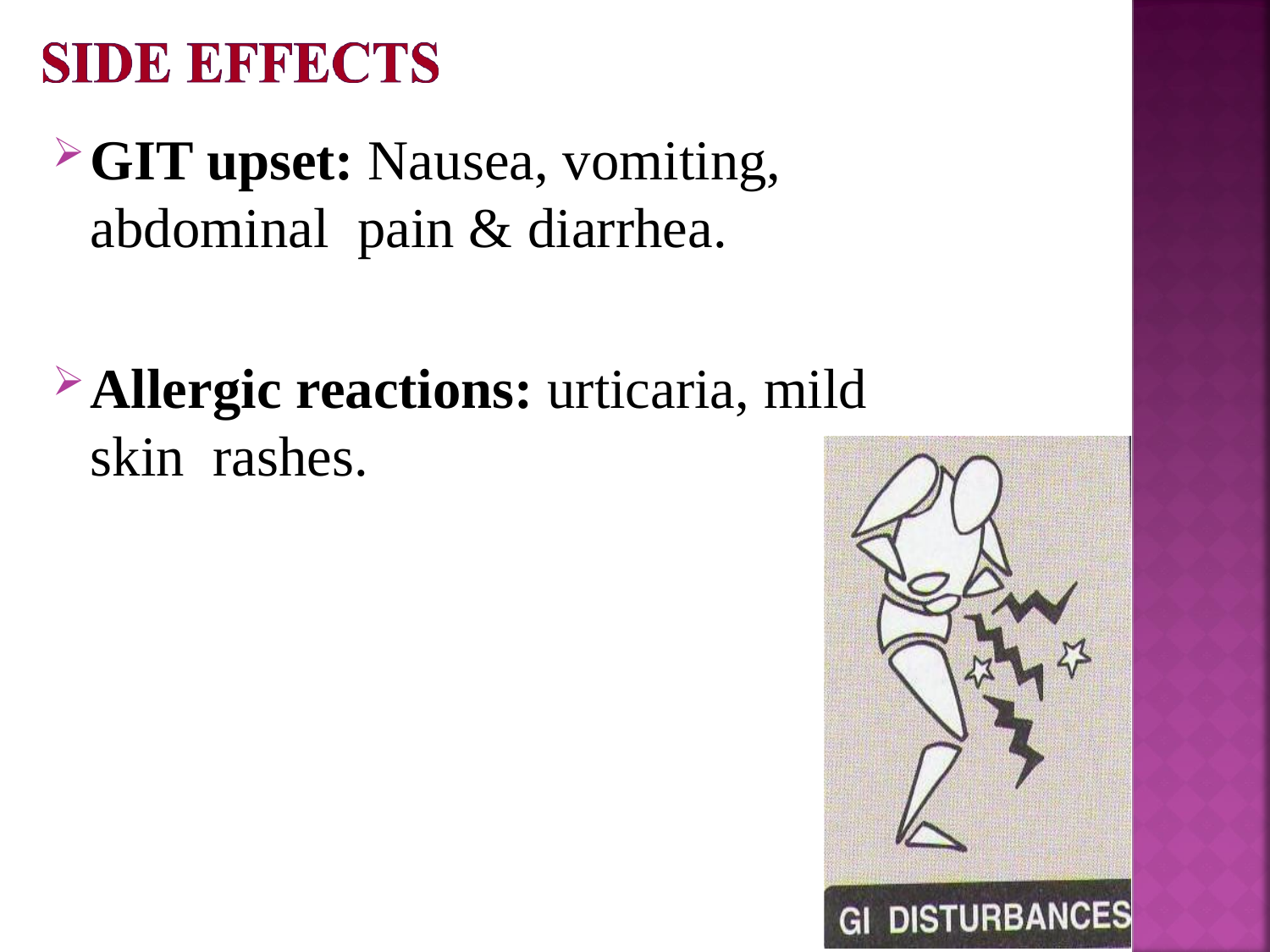

GIT upset: Nausea, vomiting, abdominal  pain & diarrhea.

Allergic reactions: urticaria, mild skin  rashes.